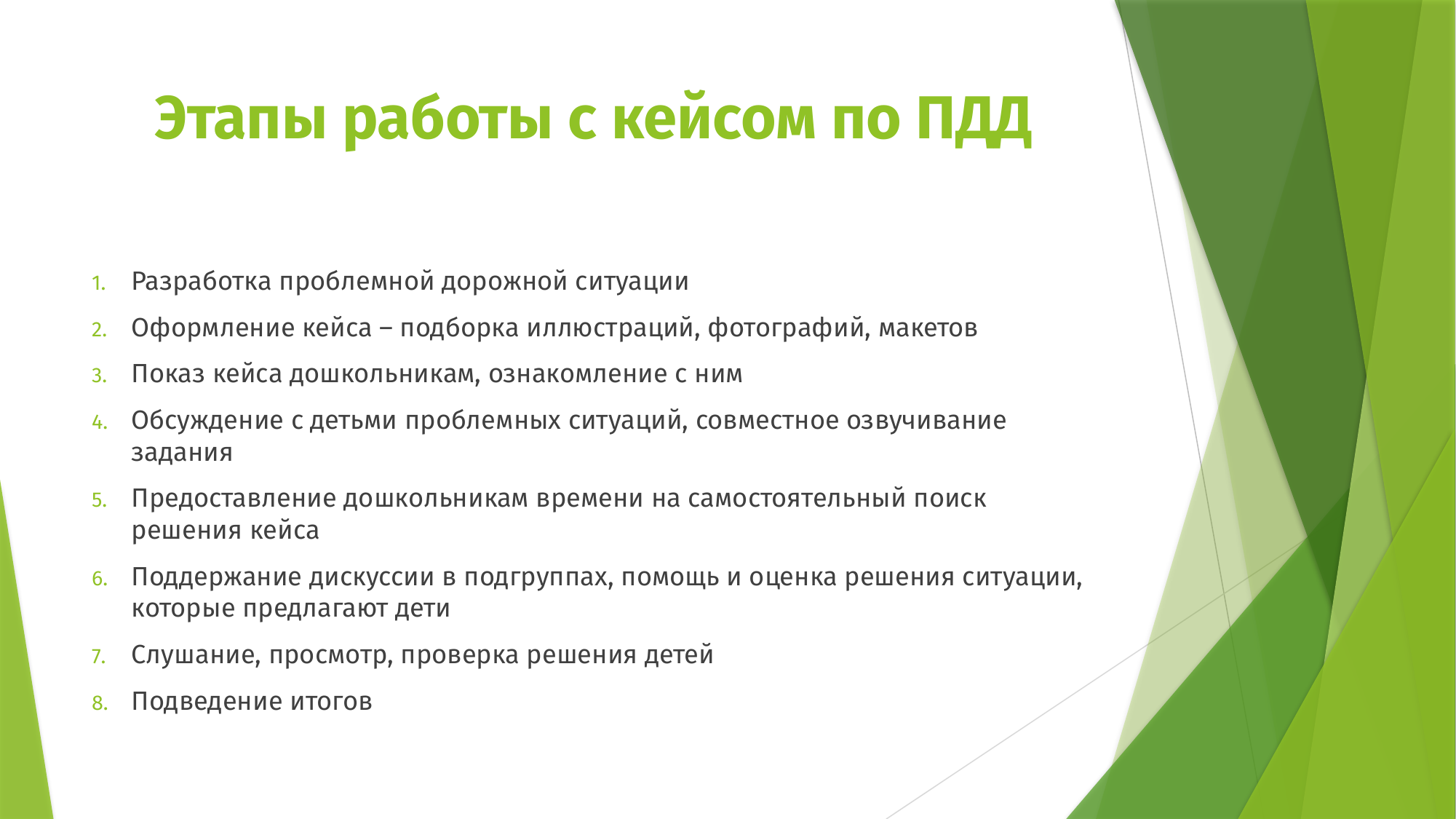

# Этапы работы с кейсом по ПДД
Разработка проблемной дорожной ситуации
Оформление кейса – подборка иллюстраций, фотографий, макетов
Показ кейса дошкольникам, ознакомление с ним
Обсуждение с детьми проблемных ситуаций, совместное озвучивание задания
Предоставление дошкольникам времени на самостоятельный поиск решения кейса
Поддержание дискуссии в подгруппах, помощь и оценка решения ситуации, которые предлагают дети
Слушание, просмотр, проверка решения детей
Подведение итогов